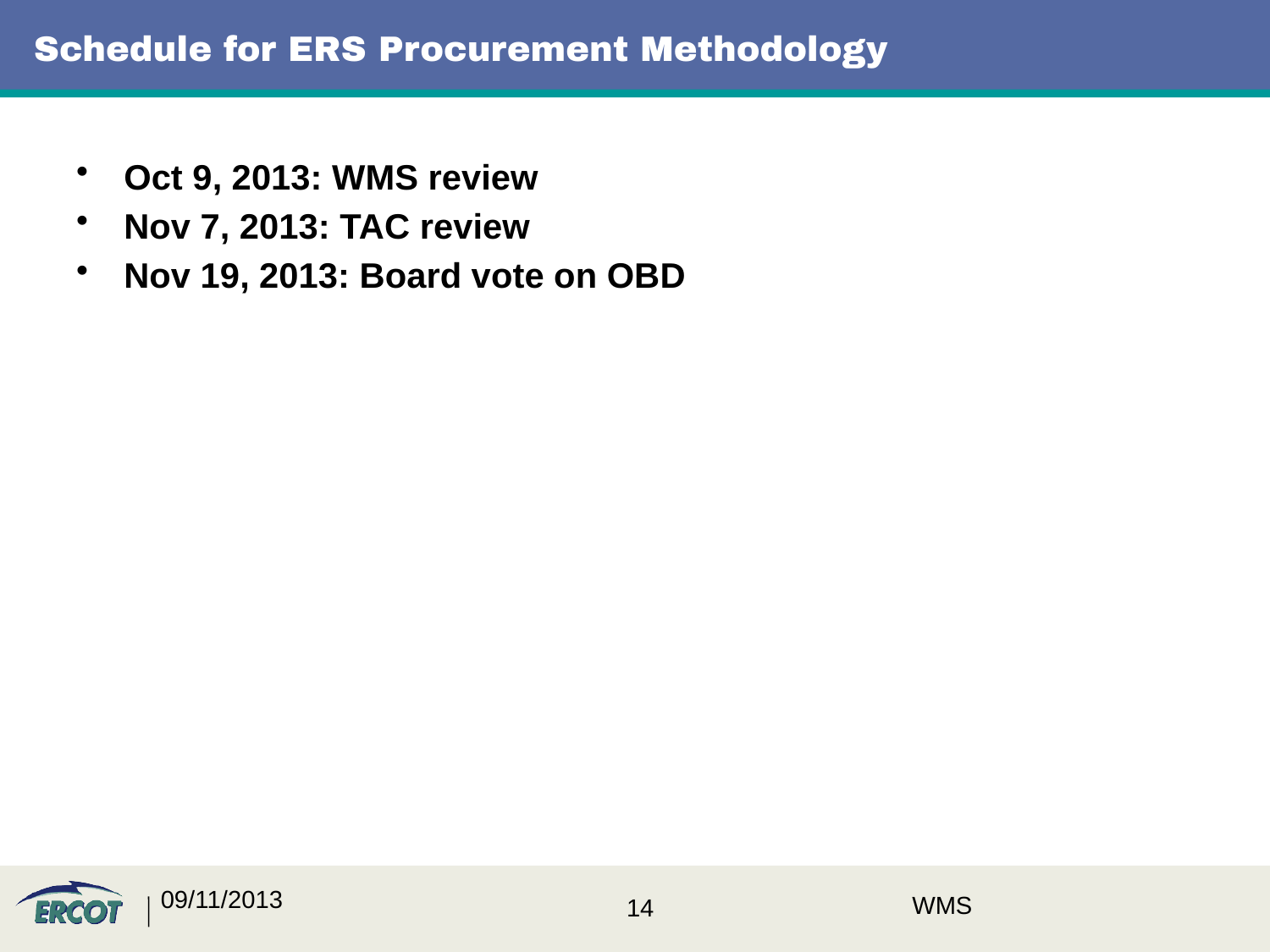

# Schedule for ERS Procurement Methodology
Oct 9, 2013: WMS review
Nov 7, 2013: TAC review
Nov 19, 2013: Board vote on OBD

09/11/2013
WMS
14